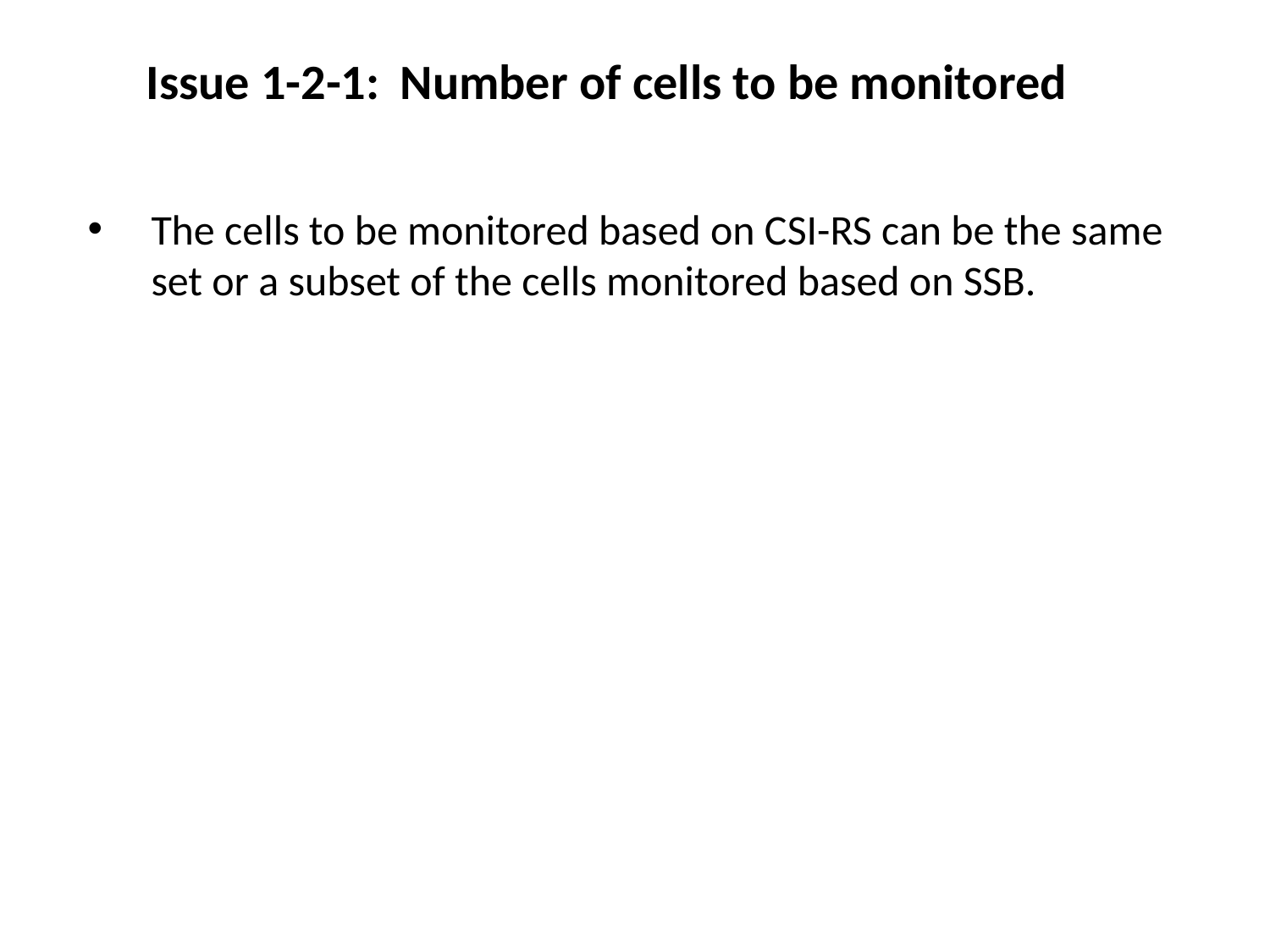

# Issue 1-2-1:	Number of cells to be monitored
The cells to be monitored based on CSI-RS can be the same set or a subset of the cells monitored based on SSB.